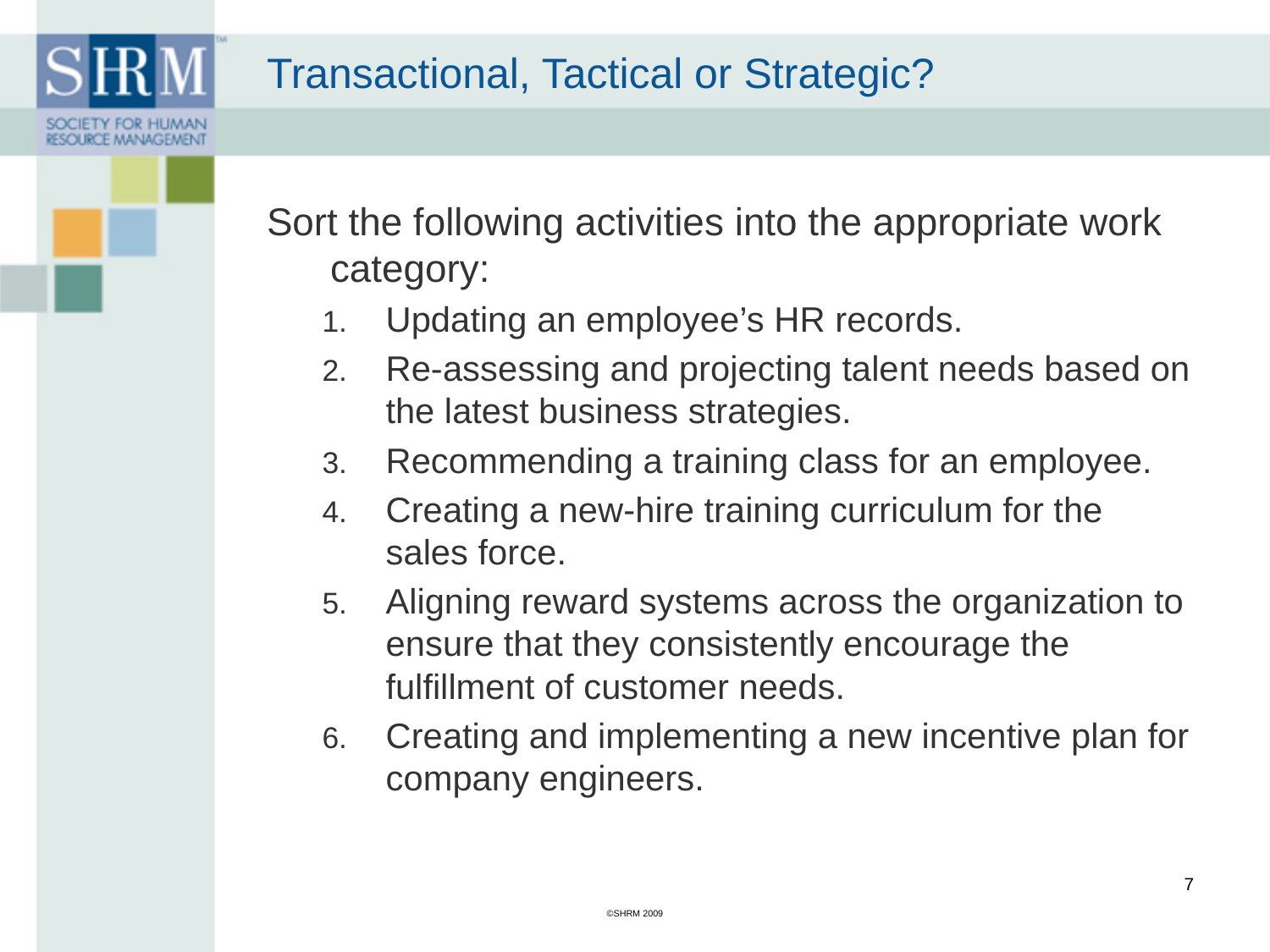

# Transactional, Tactical or Strategic?
Sort the following activities into the appropriate work category:
Updating an employee’s HR records.
Re-assessing and projecting talent needs based on the latest business strategies.
Recommending a training class for an employee.
Creating a new-hire training curriculum for the sales force.
Aligning reward systems across the organization to ensure that they consistently encourage the fulfillment of customer needs.
Creating and implementing a new incentive plan for company engineers.

7
©SHRM 2009